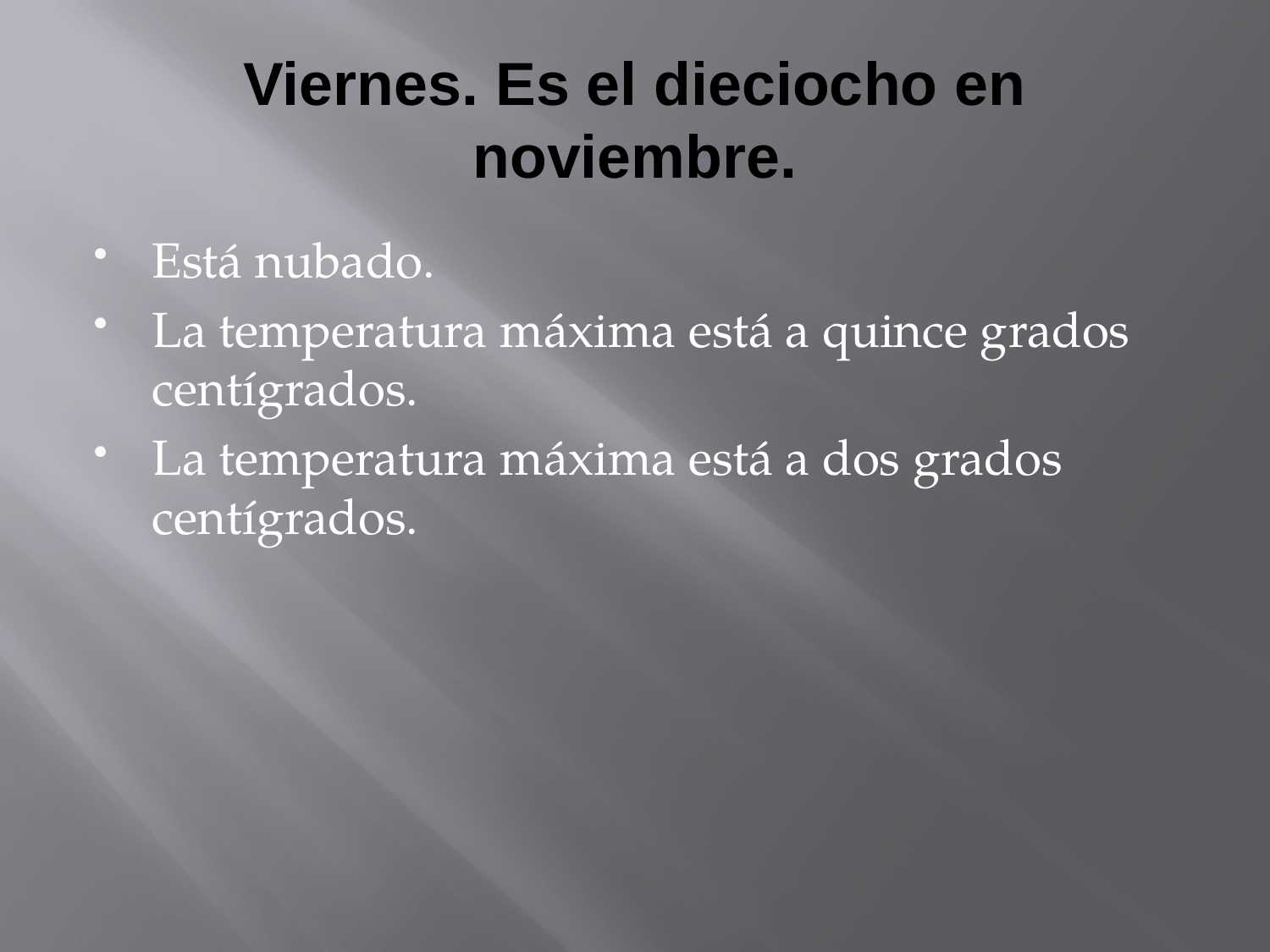

# Viernes. Es el dieciocho en noviembre.
Está nubado.
La temperatura máxima está a quince grados centígrados.
La temperatura máxima está a dos grados centígrados.